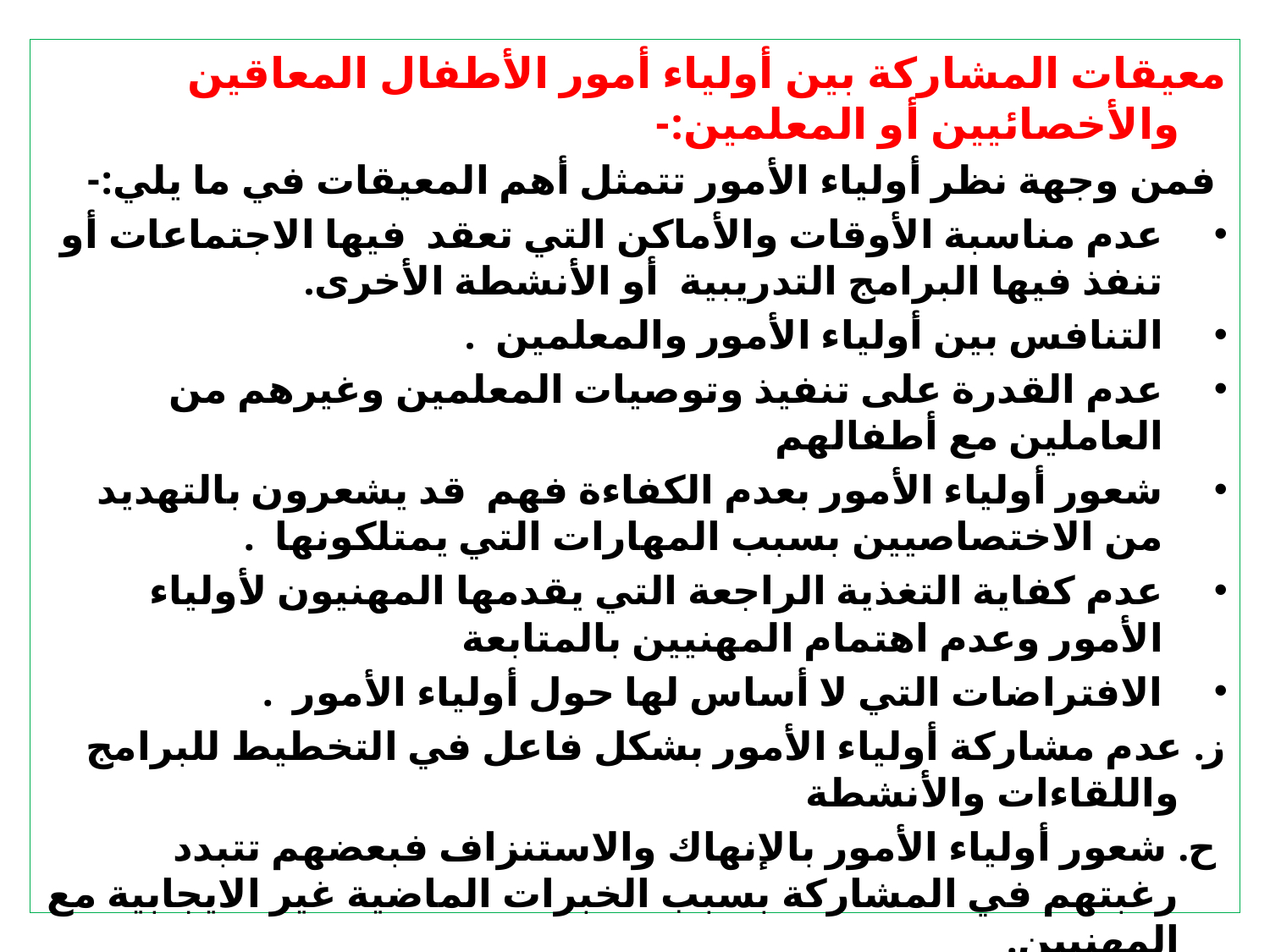

معيقات المشاركة بين أولياء أمور الأطفال المعاقين والأخصائيين أو المعلمين:-
 فمن وجهة نظر أولياء الأمور تتمثل أهم المعيقات في ما يلي:-
عدم مناسبة الأوقات والأماكن التي تعقد  فيها الاجتماعات أو تنفذ فيها البرامج التدريبية  أو الأنشطة الأخرى.
التنافس بين أولياء الأمور والمعلمين  .
عدم القدرة على تنفيذ وتوصيات المعلمين وغيرهم من العاملين مع أطفالهم
شعور أولياء الأمور بعدم الكفاءة فهم  قد يشعرون بالتهديد من الاختصاصيين بسبب المهارات التي يمتلكونها  .
عدم كفاية التغذية الراجعة التي يقدمها المهنيون لأولياء الأمور وعدم اهتمام المهنيين بالمتابعة
الافتراضات التي لا أساس لها حول أولياء الأمور  .
ز. عدم مشاركة أولياء الأمور بشكل فاعل في التخطيط للبرامج واللقاءات والأنشطة
 ح. شعور أولياء الأمور بالإنهاك والاستنزاف فبعضهم تتبدد رغبتهم في المشاركة بسبب الخبرات الماضية غير الايجابية مع المهنيين.
 ط. اعتقاد أولياء الأمور بان البرامج والأنشطة لا تستجيب لحاجاتهم الاجتماعية والانفعالية ولا تفيد في تطوير مهاراتهم وعرفتهم.